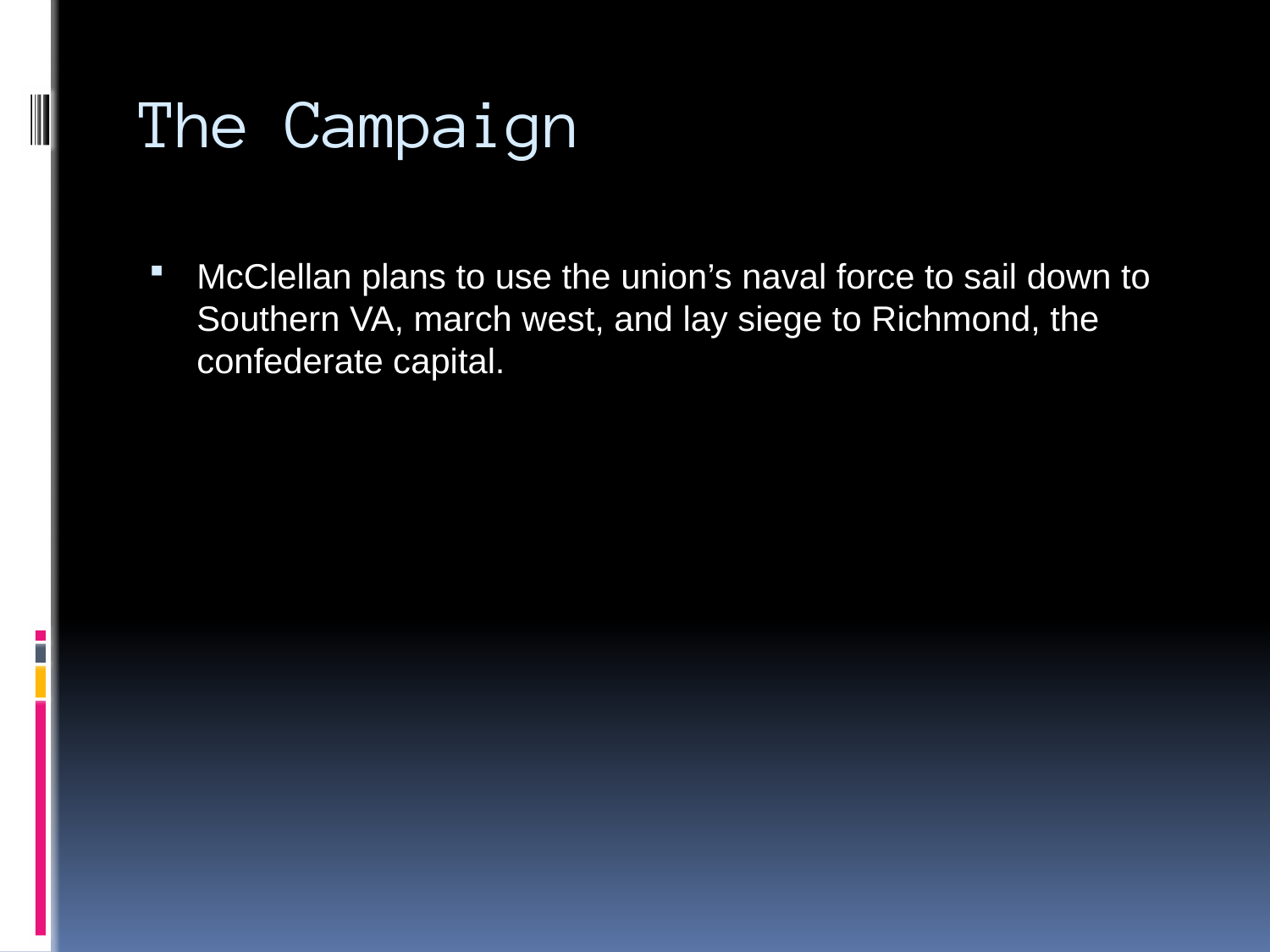

# The Campaign
McClellan plans to use the union’s naval force to sail down to Southern VA, march west, and lay siege to Richmond, the confederate capital.